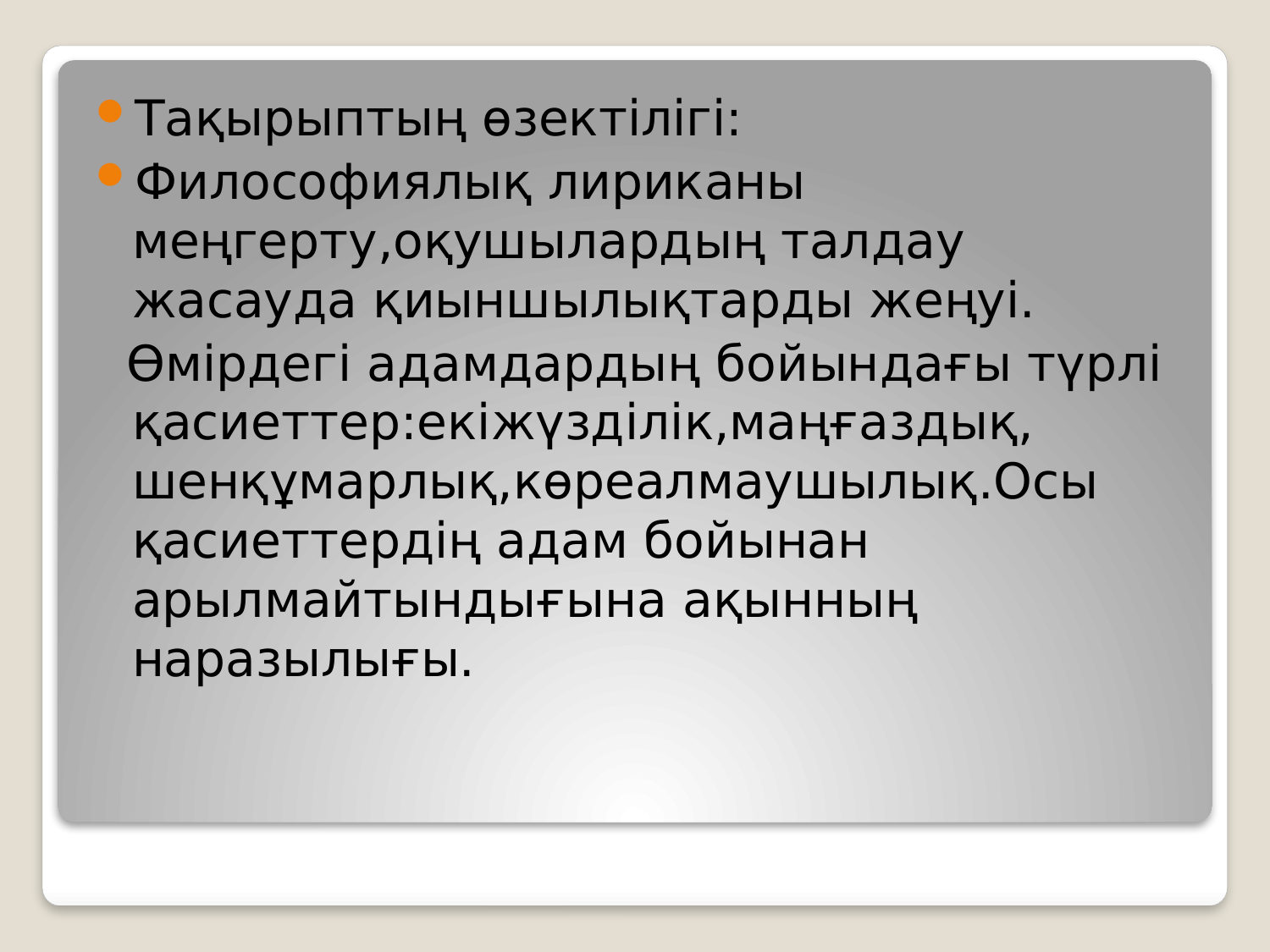

Тақырыптың өзектілігі:
Философиялық лириканы меңгерту,оқушылардың талдау жасауда қиыншылықтарды жеңуі.
  Өмірдегі адамдардың бойындағы түрлі қасиеттер:екіжүзділік,маңғаздық, шенқұмарлық,көреалмаушылық.Осы қасиеттердің адам бойынан арылмайтындығына ақынның наразылығы.
#